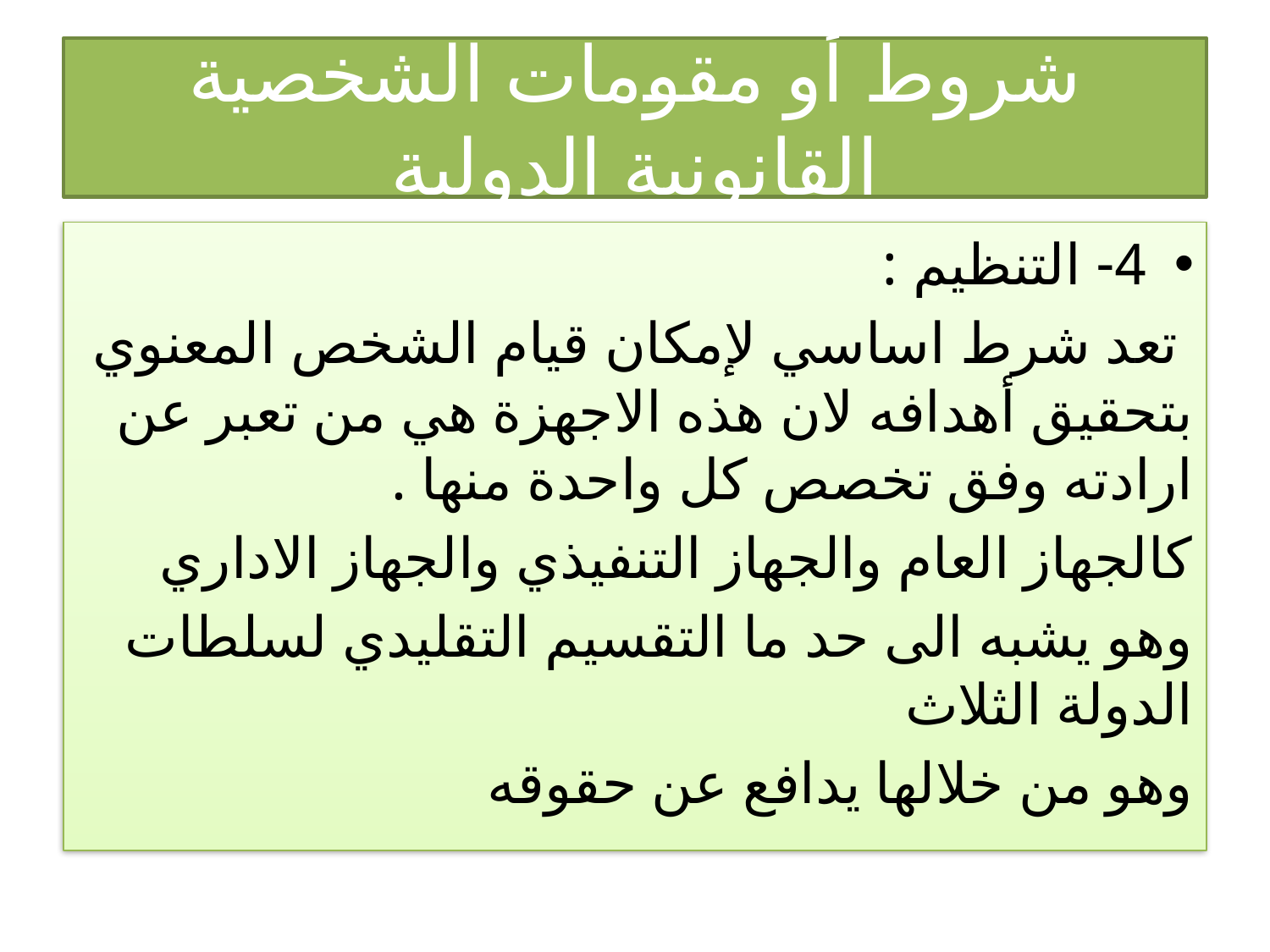

# شروط أو مقومات الشخصية القانونية الدولية
4- التنظيم :
 تعد شرط اساسي لإمكان قيام الشخص المعنوي بتحقيق أهدافه لان هذه الاجهزة هي من تعبر عن ارادته وفق تخصص كل واحدة منها .
كالجهاز العام والجهاز التنفيذي والجهاز الاداري
وهو يشبه الى حد ما التقسيم التقليدي لسلطات الدولة الثلاث
وهو من خلالها يدافع عن حقوقه